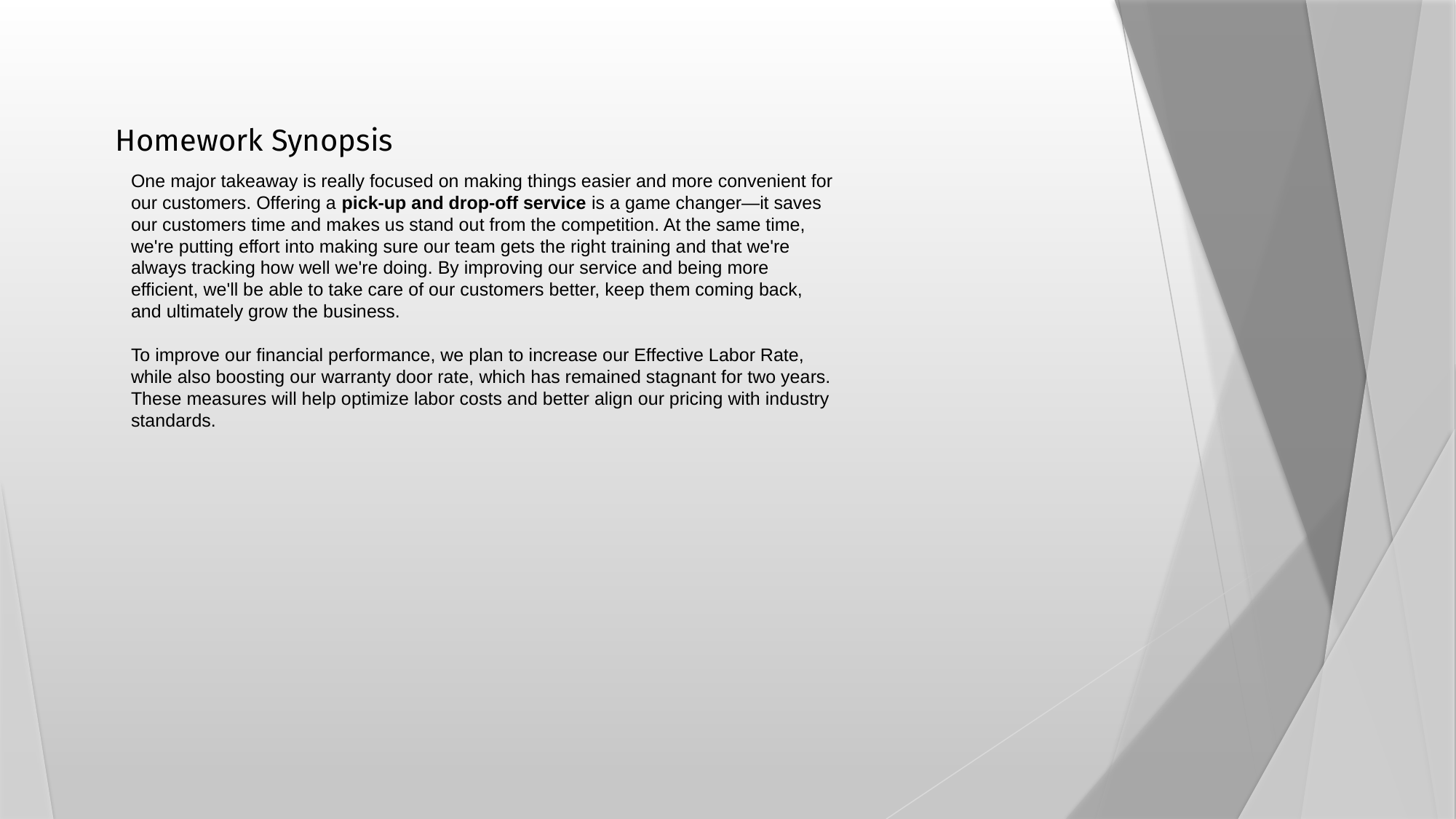

Homework Synopsis
One major takeaway is really focused on making things easier and more convenient for our customers. Offering a pick-up and drop-off service is a game changer—it saves our customers time and makes us stand out from the competition. At the same time, we're putting effort into making sure our team gets the right training and that we're always tracking how well we're doing. By improving our service and being more efficient, we'll be able to take care of our customers better, keep them coming back, and ultimately grow the business.

To improve our financial performance, we plan to increase our Effective Labor Rate, while also boosting our warranty door rate, which has remained stagnant for two years. These measures will help optimize labor costs and better align our pricing with industry standards.